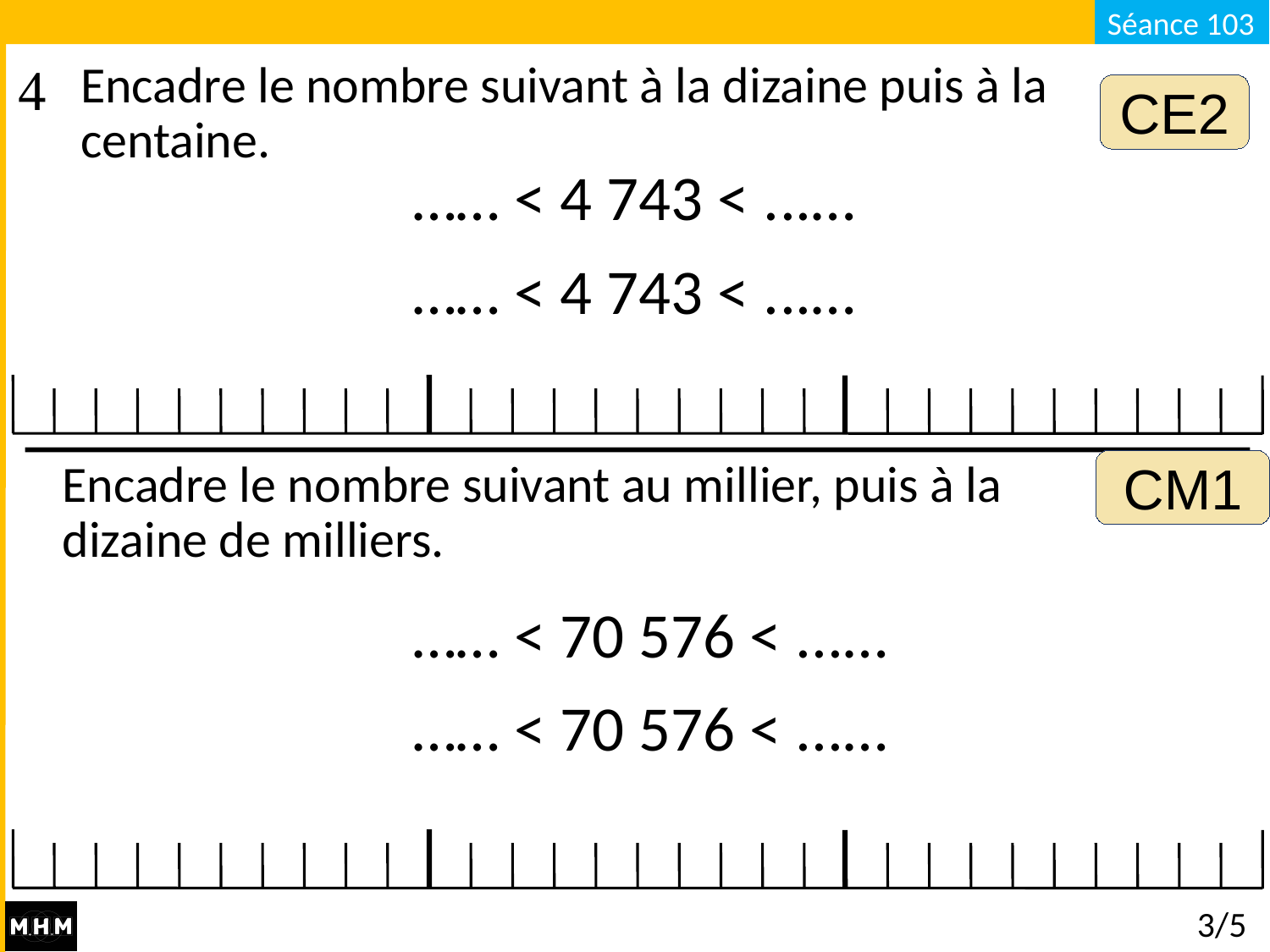

Encadre le nombre suivant à la dizaine puis à la centaine.
CE2
…… < 4 743 < ...…
…… < 4 743 < ...…

CM1
Encadre le nombre suivant au millier, puis à la dizaine de milliers.
…… < 70 576 < ...…
…… < 70 576 < ...…
# 3/5